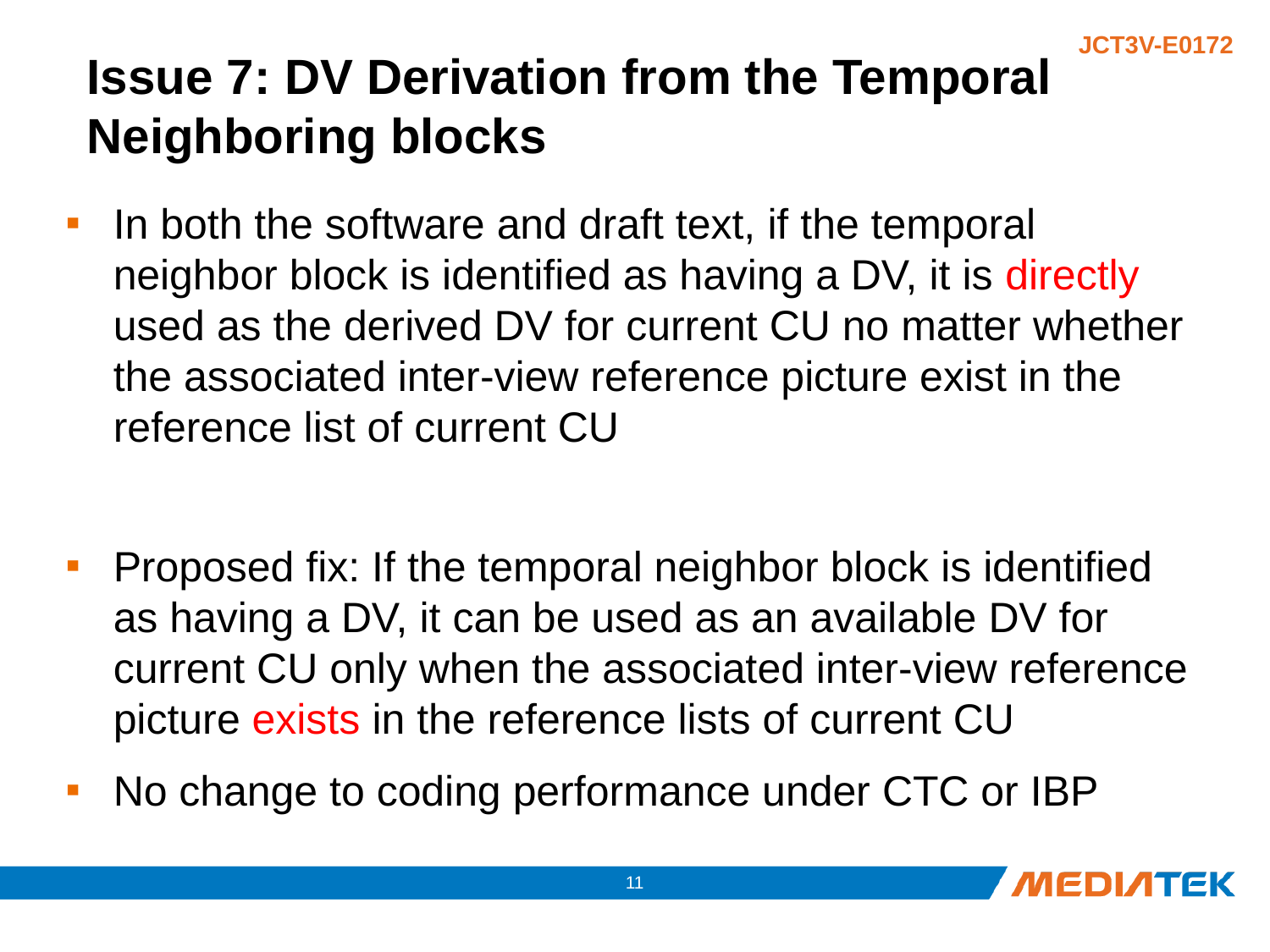

# Issue 7: DV Derivation from the Temporal Neighboring blocks
In both the software and draft text, if the temporal neighbor block is identified as having a DV, it is directly used as the derived DV for current CU no matter whether the associated inter-view reference picture exist in the reference list of current CU

Proposed fix: If the temporal neighbor block is identified as having a DV, it can be used as an available DV for current CU only when the associated inter-view reference picture exists in the reference lists of current CU
No change to coding performance under CTC or IBP

11